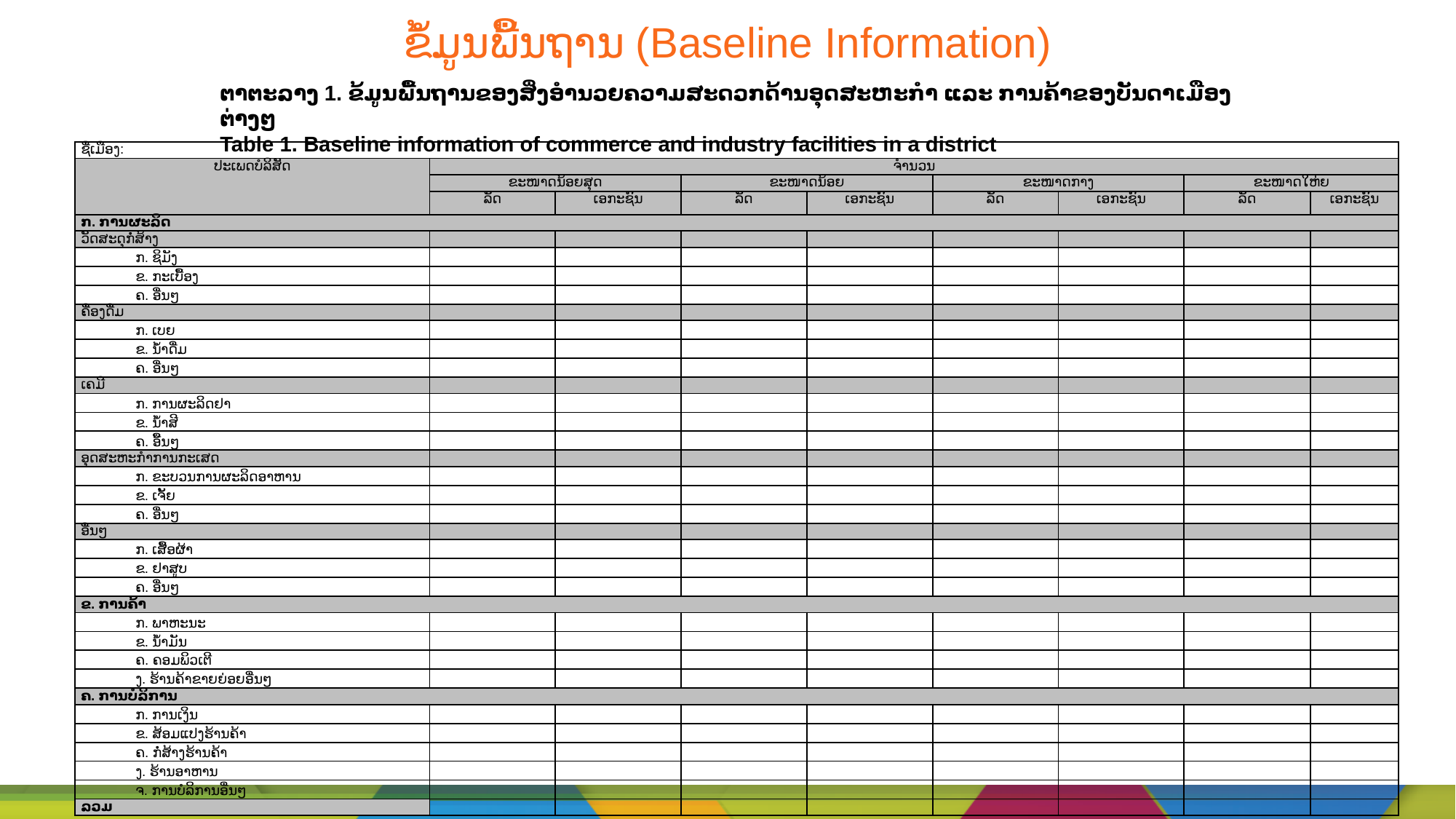

# ຂໍ້ມູນພື້ນຖານ (Baseline Information)
ຕາຕະລາງ 1. ຂ້ມູນພື້ນຖານຂອງສິ່ງອຳນວຍຄວາມສະດວກດ້ານອຸດສະຫະກຳ ແລະ ການຄ້າຂອງບັນດາເມືອງຕ່າງໆ
Table 1. Baseline information of commerce and industry facilities in a district
| ຊື່ເມືອງ: |  |  |  |  |  |  |  |  |
| --- | --- | --- | --- | --- | --- | --- | --- | --- |
| ປະເພດບໍລິສັດ | ຈຳນວນ |  |  |  |  |  |  |  |
|  | ຂະໜາດນ້ອຍສຸດ |  | ຂະໜາດນ້ອຍ |  | ຂະໜາດກາງ |  | ຂະໜາດໃຫ່ຍ |  |
|  | ລັດ | ເອກະຊົນ | ລັດ | ເອກະຊົນ | ລັດ | ເອກະຊົນ | ລັດ | ເອກະຊົນ |
| ກ. ການຜະລິດ |  |  |  |  |  |  |  |  |
| ວັດສະດຸກໍ່ສ້າງ |  |  |  |  |  |  |  |  |
| ກ. ຊິມັງ |  |  |  |  |  |  |  |  |
| ຂ. ກະເບື້ອງ |  |  |  |  |  |  |  |  |
| ຄ. ອື່ນໆ |  |  |  |  |  |  |  |  |
| ຄື່ອງດື່ມ |  |  |  |  |  |  |  |  |
| ກ. ເບຍ |  |  |  |  |  |  |  |  |
| ຂ. ນ້ຳດື່ມ |  |  |  |  |  |  |  |  |
| ຄ. ອື່ນໆ |  |  |  |  |  |  |  |  |
| ເຄມີ |  |  |  |  |  |  |  |  |
| ກ. ການຜະລິດຢາ |  |  |  |  |  |  |  |  |
| ຂ. ນ້ຳສີ |  |  |  |  |  |  |  |  |
| ຄ. ອື້ນໆ |  |  |  |  |  |  |  |  |
| ອຸດສະຫະກຳການກະເສດ |  |  |  |  |  |  |  |  |
| ກ. ຂະບວນການຜະລິດອາຫານ |  |  |  |  |  |  |  |  |
| ຂ. ເຈັ້ຍ |  |  |  |  |  |  |  |  |
| ຄ. ອື່ນໆ |  |  |  |  |  |  |  |  |
| ອື່ນໆ |  |  |  |  |  |  |  |  |
| ກ. ເສື້ອຜ້າ |  |  |  |  |  |  |  |  |
| ຂ. ຢາສູບ |  |  |  |  |  |  |  |  |
| ຄ. ອື່ນໆ |  |  |  |  |  |  |  |  |
| ຂ. ການຄ້າ |  |  |  |  |  |  |  |  |
| ກ. ພາຫະນະ |  |  |  |  |  |  |  |  |
| ຂ. ນ້ຳມັນ |  |  |  |  |  |  |  |  |
| ຄ. ຄອມພິວເຕີ |  |  |  |  |  |  |  |  |
| ງ. ຮ້ານຄ້າຂາຍຍ່ອຍອື່ນໆ |  |  |  |  |  |  |  |  |
| ຄ. ການບໍລິການ |  |  |  |  |  |  |  |  |
| ກ. ການເງິນ |  |  |  |  |  |  |  |  |
| ຂ. ສ້ອມແປງຮ້ານຄ້າ |  |  |  |  |  |  |  |  |
| ຄ. ກໍ່ສ້າງຮ້ານຄ້າ |  |  |  |  |  |  |  |  |
| ງ. ຮ້ານອາຫານ |  |  |  |  |  |  |  |  |
| ຈ. ການບໍລິການອື່ນໆ |  |  |  |  |  |  |  |  |
| ລວມ |  |  |  |  |  |  |  |  |